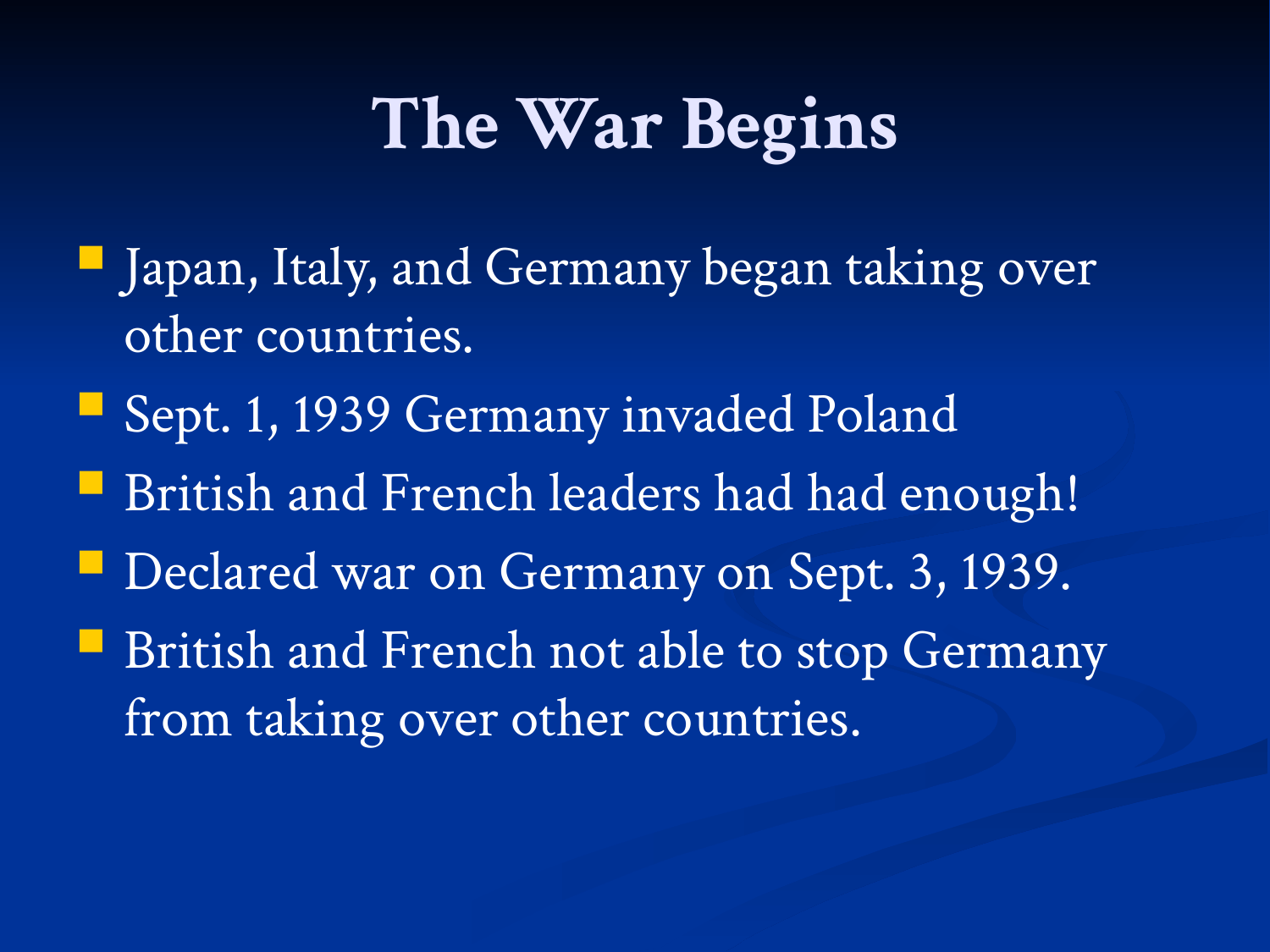

# The War Begins
Japan, Italy, and Germany began taking over other countries.
Sept. 1, 1939 Germany invaded Poland
British and French leaders had had enough!
Declared war on Germany on Sept. 3, 1939.
British and French not able to stop Germany from taking over other countries.